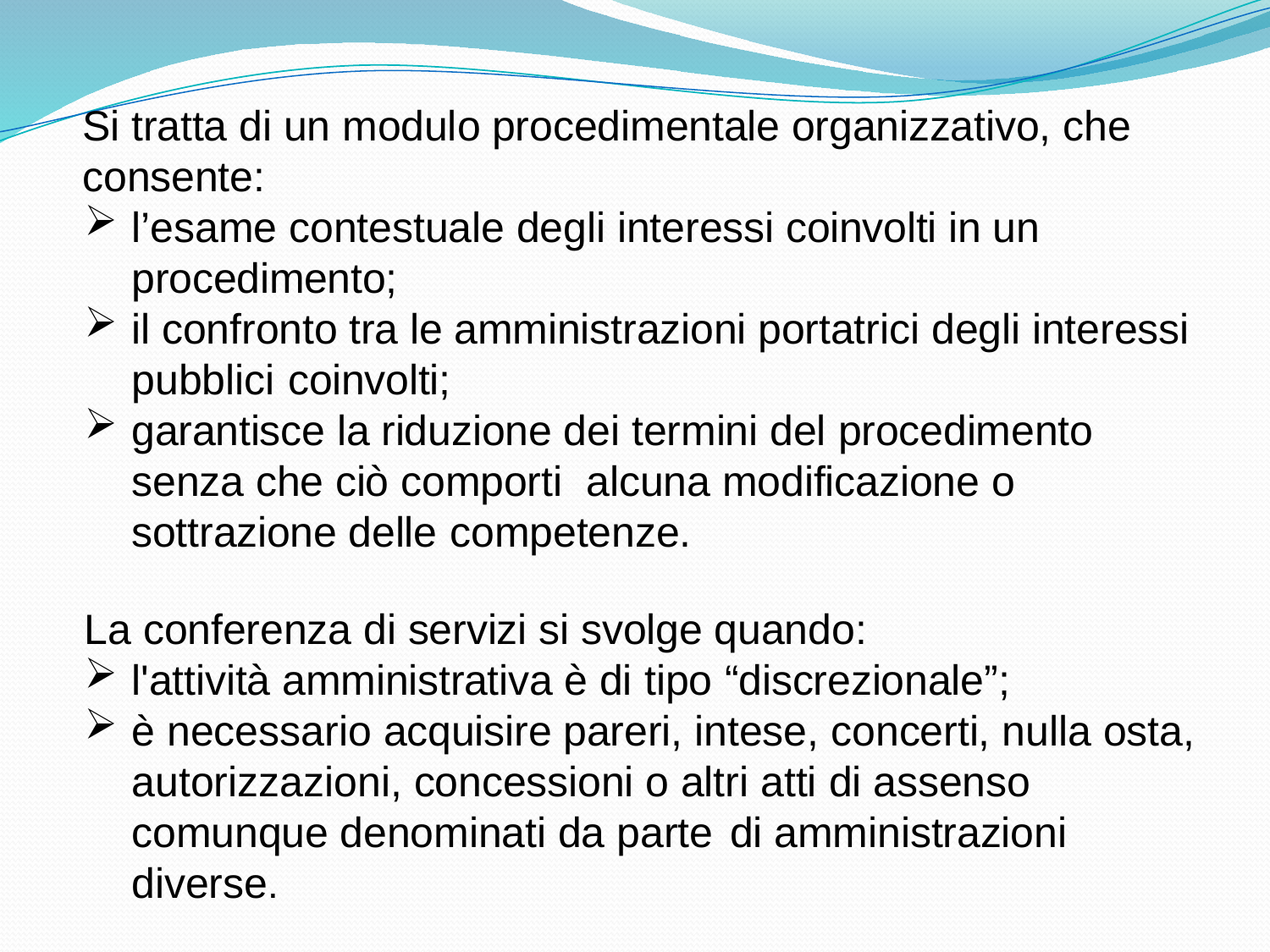

Si tratta di un modulo procedimentale organizzativo, che consente:
l’esame contestuale degli interessi coinvolti in un procedimento;
il confronto tra le amministrazioni portatrici degli interessi pubblici coinvolti;
garantisce la riduzione dei termini del procedimento senza che ciò comporti  alcuna modificazione o sottrazione delle competenze.

La conferenza di servizi si svolge quando:
l'attività amministrativa è di tipo “discrezionale”;
è necessario acquisire pareri, intese, concerti, nulla osta, autorizzazioni, concessioni o altri atti di assenso comunque denominati da parte di amministrazioni diverse.